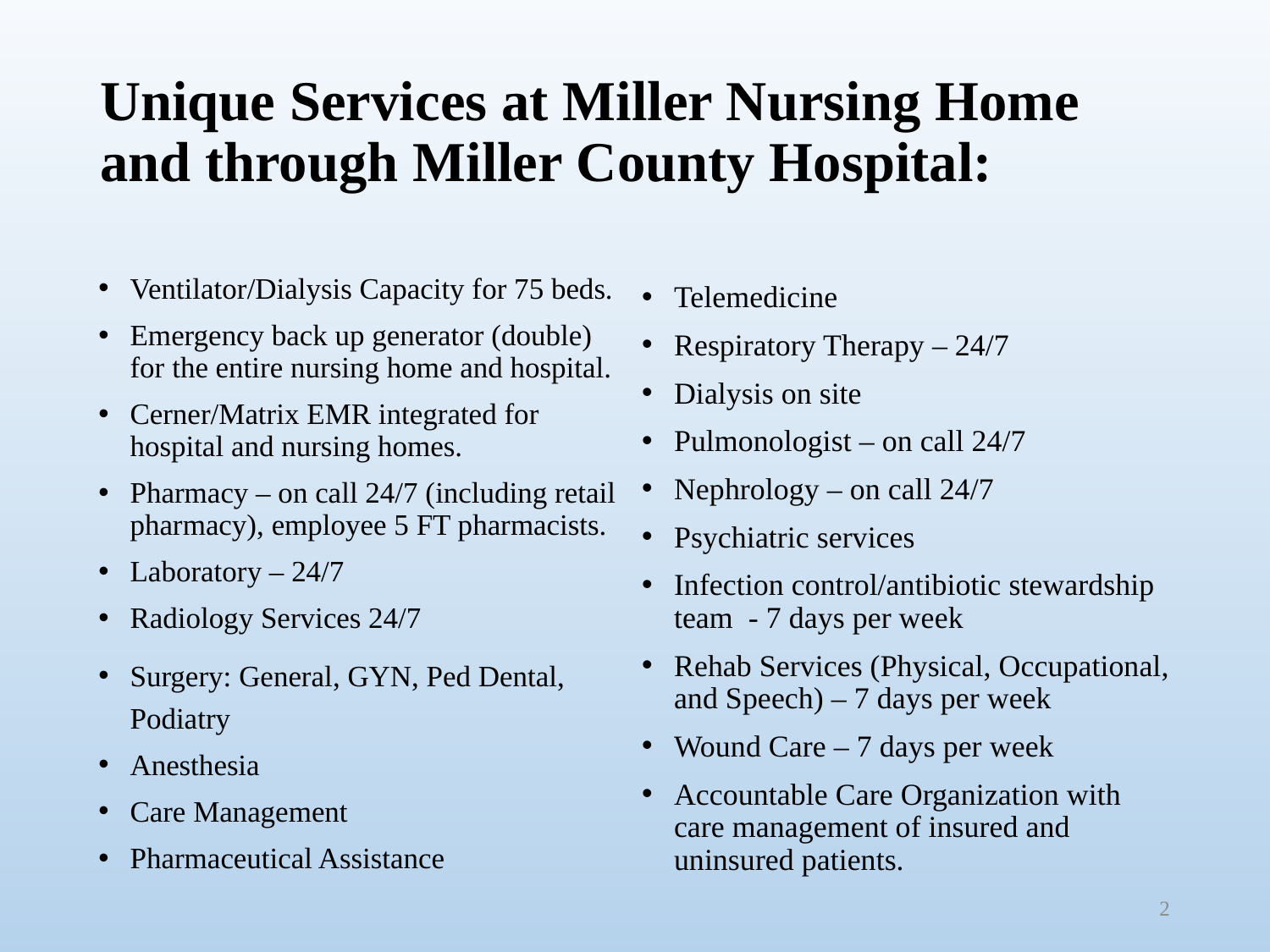

# Unique Services at Miller Nursing Home and through Miller County Hospital:

Ventilator/Dialysis Capacity for 75 beds.
Emergency back up generator (double) for the entire nursing home and hospital.
Cerner/Matrix EMR integrated for hospital and nursing homes.
Pharmacy – on call 24/7 (including retail pharmacy), employee 5 FT pharmacists.
Laboratory – 24/7
Radiology Services 24/7
Surgery: General, GYN, Ped Dental, Podiatry
Anesthesia
Care Management
Pharmaceutical Assistance

Telemedicine
Respiratory Therapy – 24/7
Dialysis on site
Pulmonologist – on call 24/7
Nephrology – on call 24/7
Psychiatric services
Infection control/antibiotic stewardship team  - 7 days per week
Rehab Services (Physical, Occupational, and Speech) – 7 days per week
Wound Care – 7 days per week
Accountable Care Organization with care management of insured and uninsured patients.
2